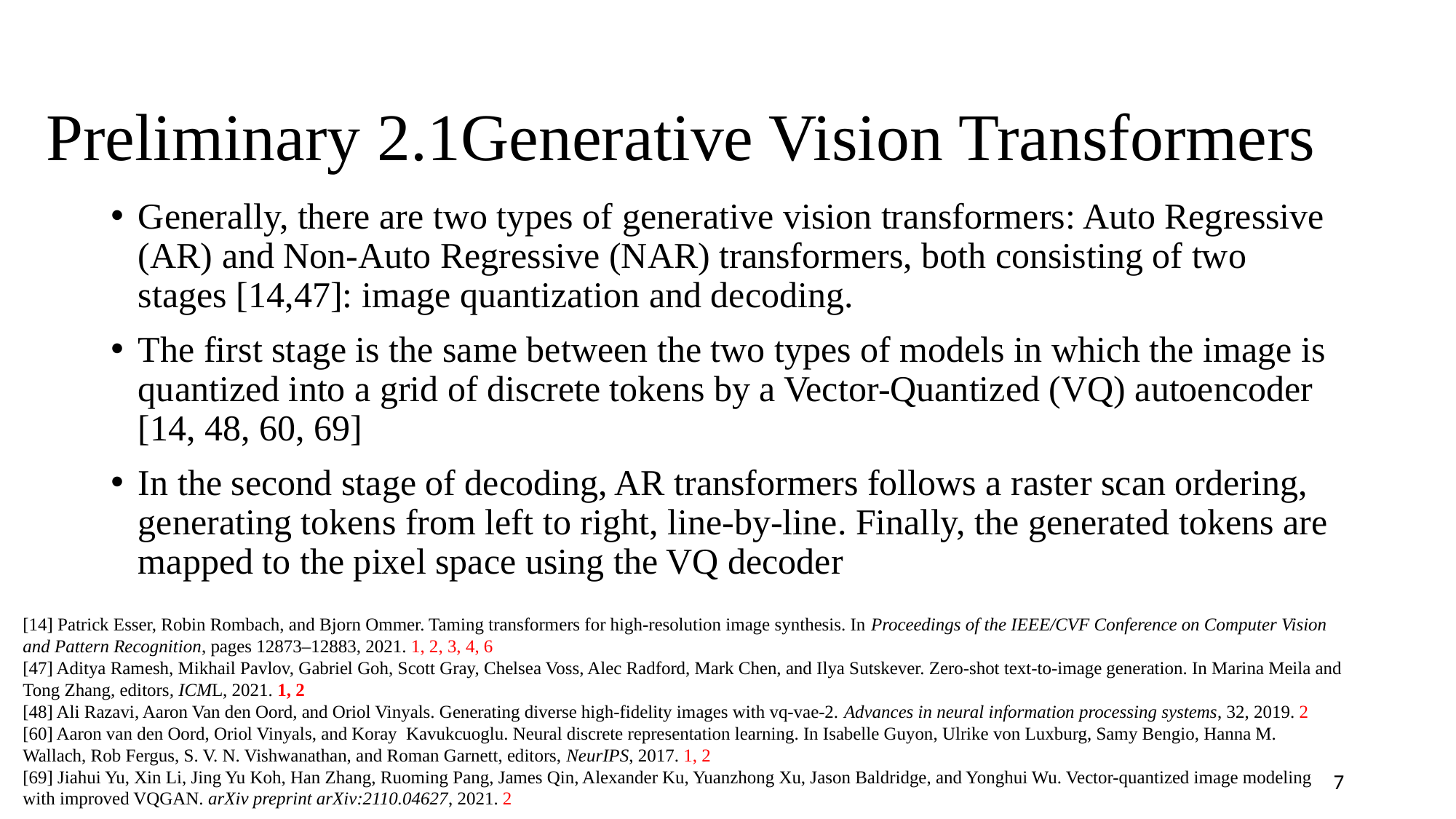

# Preliminary 2.1Generative Vision Transformers
Generally, there are two types of generative vision transformers: Auto Regressive (AR) and Non-Auto Regressive (NAR) transformers, both consisting of two stages [14,47]: image quantization and decoding.
The first stage is the same between the two types of models in which the image is quantized into a grid of discrete tokens by a Vector-Quantized (VQ) autoencoder [14, 48, 60, 69]
In the second stage of decoding, AR transformers follows a raster scan ordering, generating tokens from left to right, line-by-line. Finally, the generated tokens are mapped to the pixel space using the VQ decoder

[14] Patrick Esser, Robin Rombach, and Bjorn Ommer. Taming transformers for high-resolution image synthesis. In Proceedings of the IEEE/CVF Conference on Computer Vision and Pattern Recognition, pages 12873–12883, 2021. 1, 2, 3, 4, 6
[47] Aditya Ramesh, Mikhail Pavlov, Gabriel Goh, Scott Gray, Chelsea Voss, Alec Radford, Mark Chen, and Ilya Sutskever. Zero-shot text-to-image generation. In Marina Meila and Tong Zhang, editors, ICML, 2021. 1, 2
[48] Ali Razavi, Aaron Van den Oord, and Oriol Vinyals. Generating diverse high-fidelity images with vq-vae-2. Advances in neural information processing systems, 32, 2019. 2
[60] Aaron van den Oord, Oriol Vinyals, and Koray  Kavukcuoglu. Neural discrete representation learning. In Isabelle Guyon, Ulrike von Luxburg, Samy Bengio, Hanna M. Wallach, Rob Fergus, S. V. N. Vishwanathan, and Roman Garnett, editors, NeurIPS, 2017. 1, 2
[69] Jiahui Yu, Xin Li, Jing Yu Koh, Han Zhang, Ruoming Pang, James Qin, Alexander Ku, Yuanzhong Xu, Jason Baldridge, and Yonghui Wu. Vector-quantized image modeling with improved VQGAN. arXiv preprint arXiv:2110.04627, 2021. 2
7